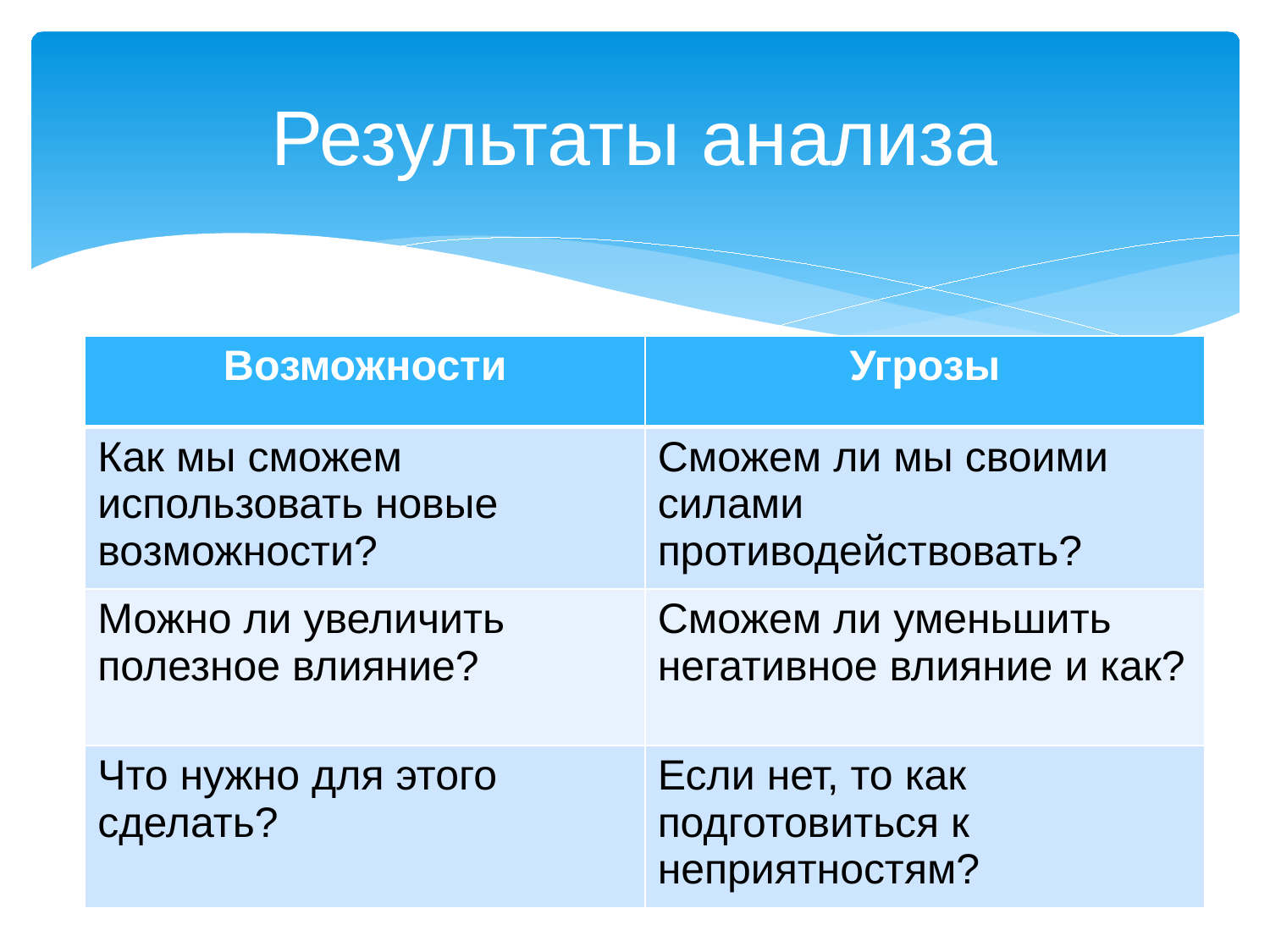

# Результаты анализа
| Возможности | Угрозы |
| --- | --- |
| Как мы сможем использовать новые возможности? | Сможем ли мы своими силами противодействовать? |
| Можно ли увеличить полезное влияние? | Сможем ли уменьшить негативное влияние и как? |
| Что нужно для этого сделать? | Если нет, то как подготовиться к неприятностям? |